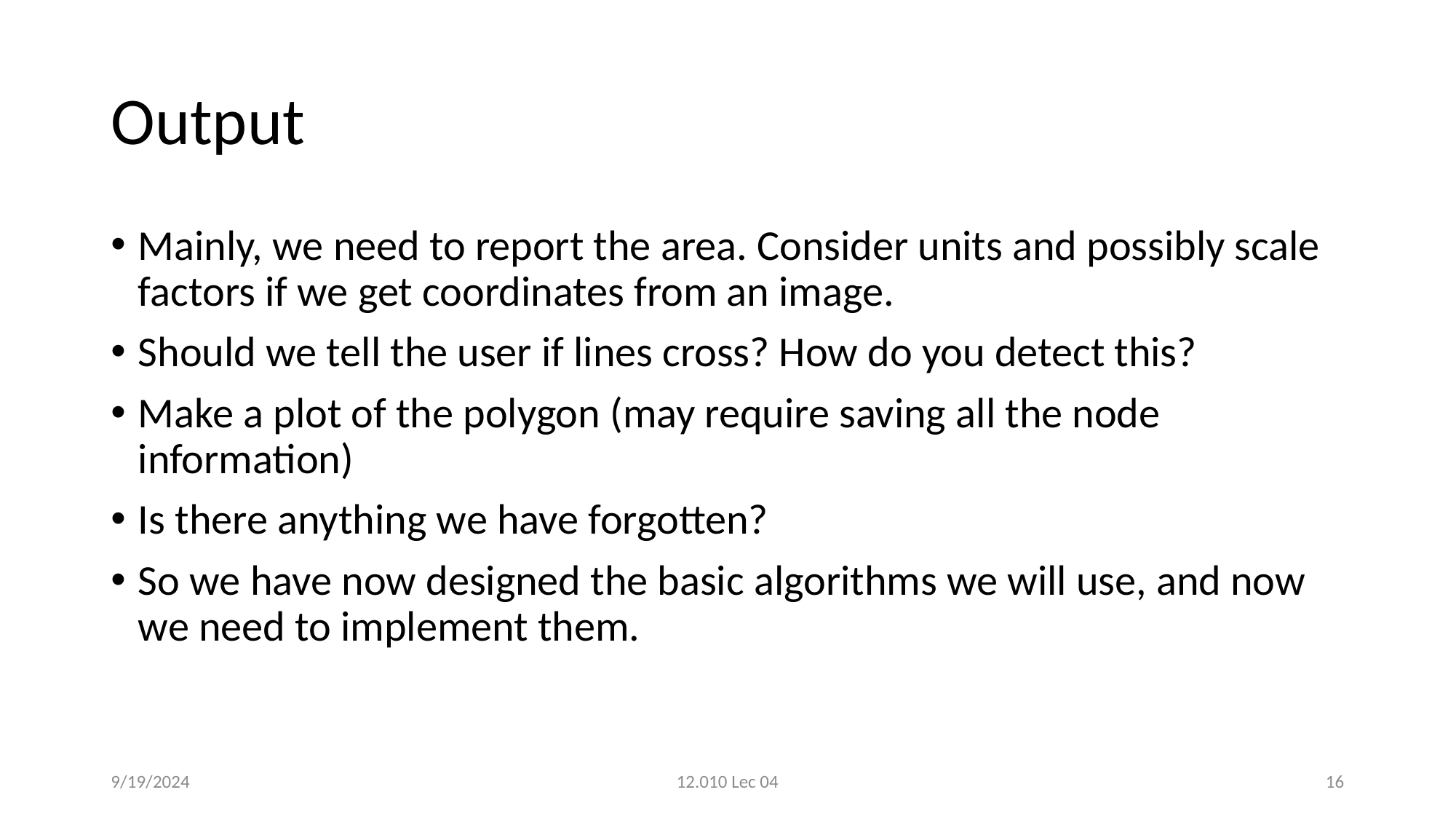

# Output
Mainly, we need to report the area. Consider units and possibly scale factors if we get coordinates from an image.
Should we tell the user if lines cross? How do you detect this?
Make a plot of the polygon (may require saving all the node information)
Is there anything we have forgotten?
So we have now designed the basic algorithms we will use, and now we need to implement them.
9/19/2024
12.010 Lec 04
16